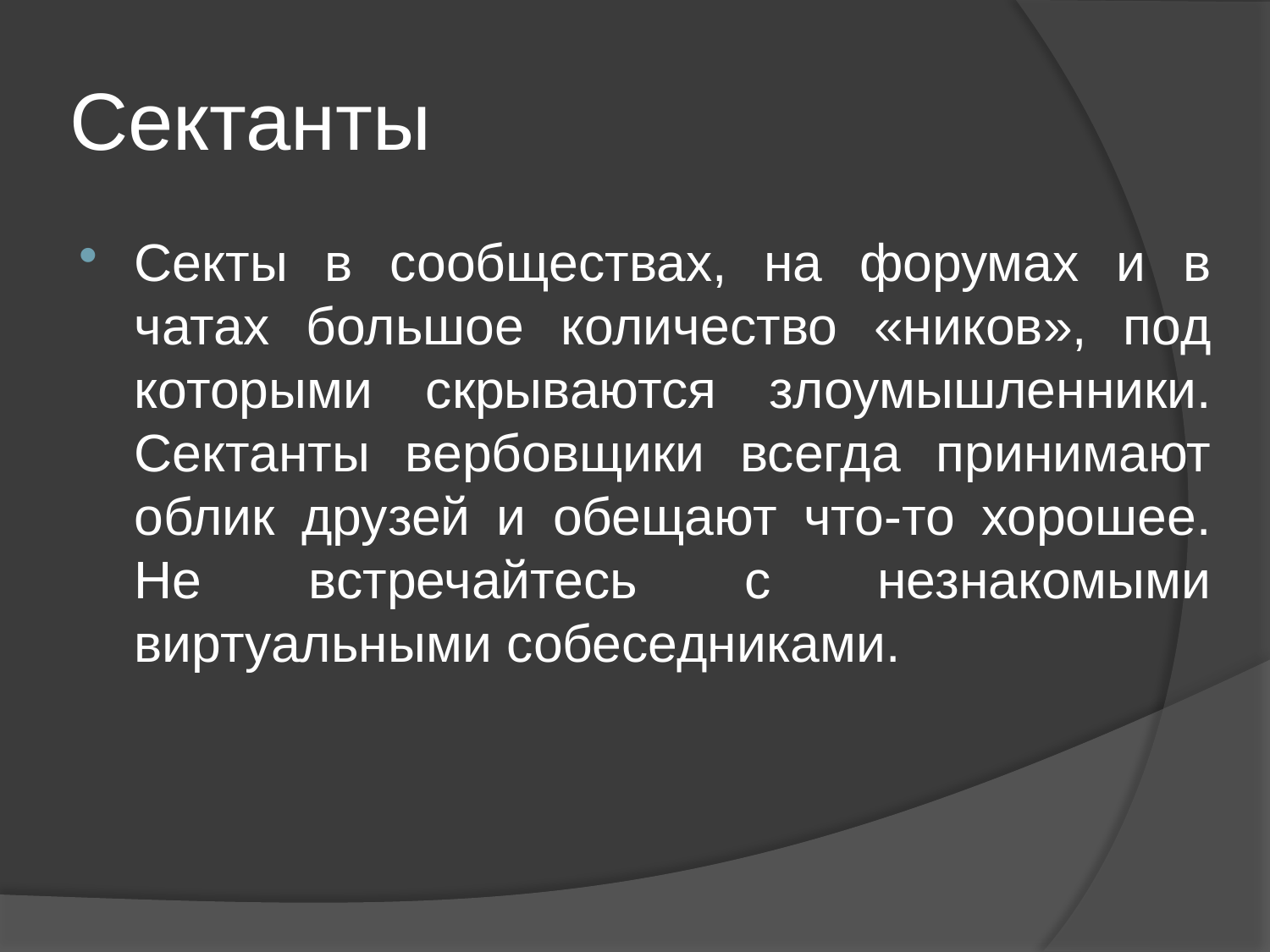

# Сектанты
Секты в сообществах, на форумах и в чатах большое количество «ников», под которыми скрываются злоумышленники. Сектанты вербовщики всегда принимают облик друзей и обещают что-то хорошее. Не встречайтесь с незнакомыми виртуальными собеседниками.